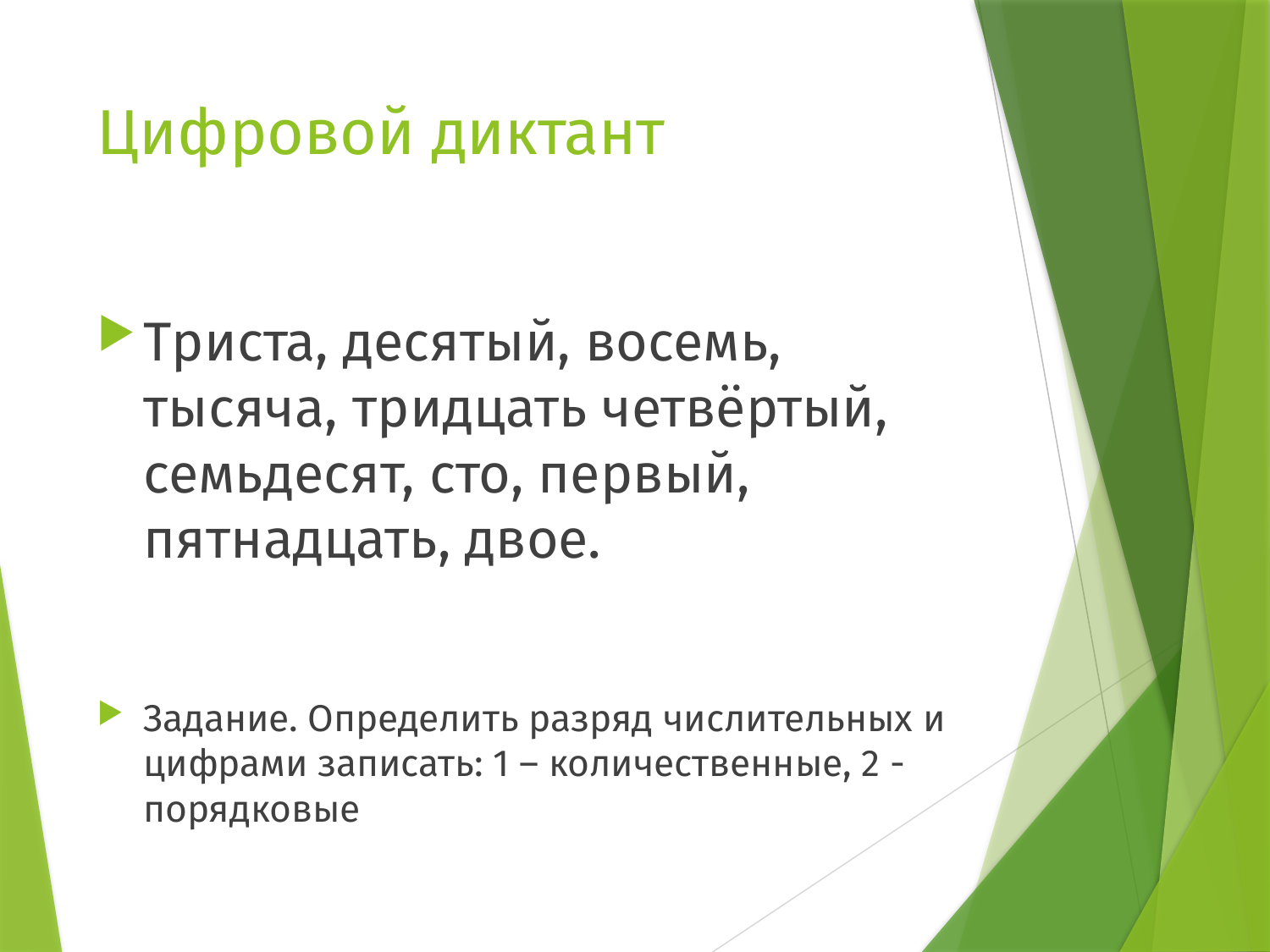

# Цифровой диктант
Триста, десятый, восемь, тысяча, тридцать четвёртый, семьдесят, сто, первый, пятнадцать, двое.

Задание. Определить разряд числительных и цифрами записать: 1 – количественные, 2 - порядковые